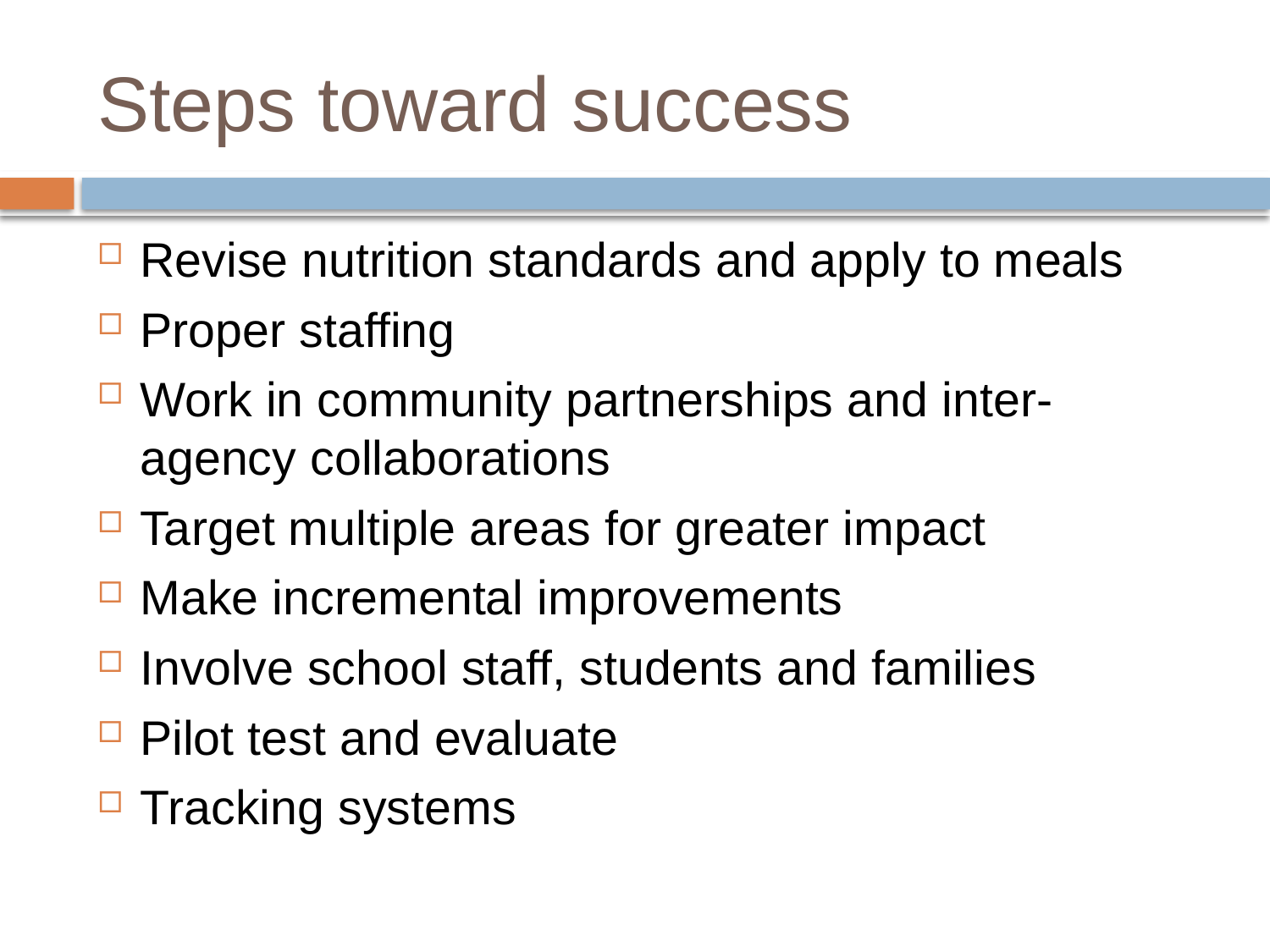

# Steps toward success
Revise nutrition standards and apply to meals
Proper staffing
Work in community partnerships and inter-agency collaborations
Target multiple areas for greater impact
Make incremental improvements
Involve school staff, students and families
Pilot test and evaluate
Tracking systems